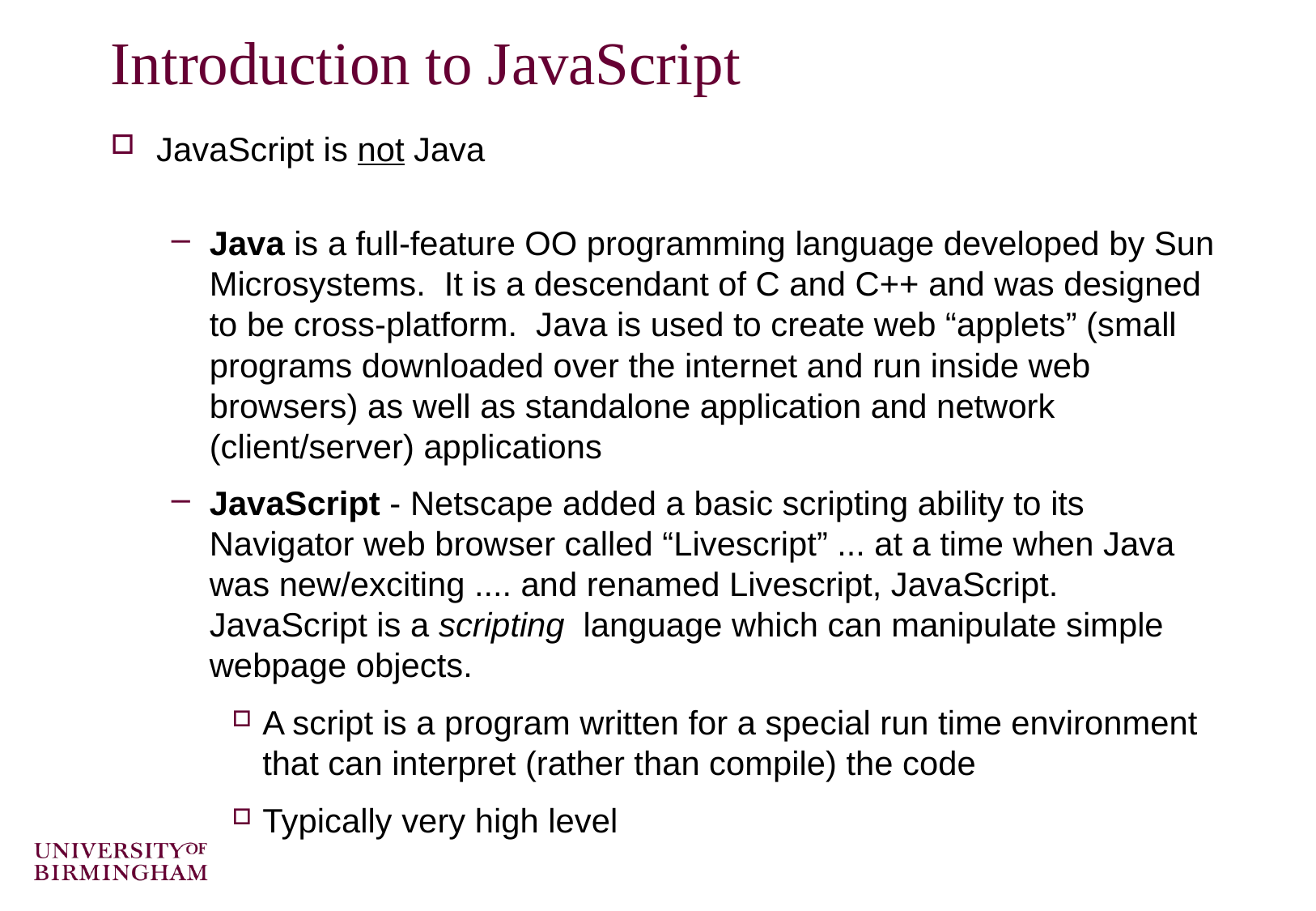

# Introduction to JavaScript
JavaScript is not Java

Java is a full-feature OO programming language developed by Sun Microsystems.  It is a descendant of C and C++ and was designed to be cross-platform.  Java is used to create web “applets” (small programs downloaded over the internet and run inside web browsers) as well as standalone application and network (client/server) applications
JavaScript - Netscape added a basic scripting ability to its Navigator web browser called “Livescript” ... at a time when Java was new/exciting .... and renamed Livescript, JavaScript.  JavaScript is a scripting  language which can manipulate simple webpage objects.
A script is a program written for a special run time environment that can interpret (rather than compile) the code
Typically very high level